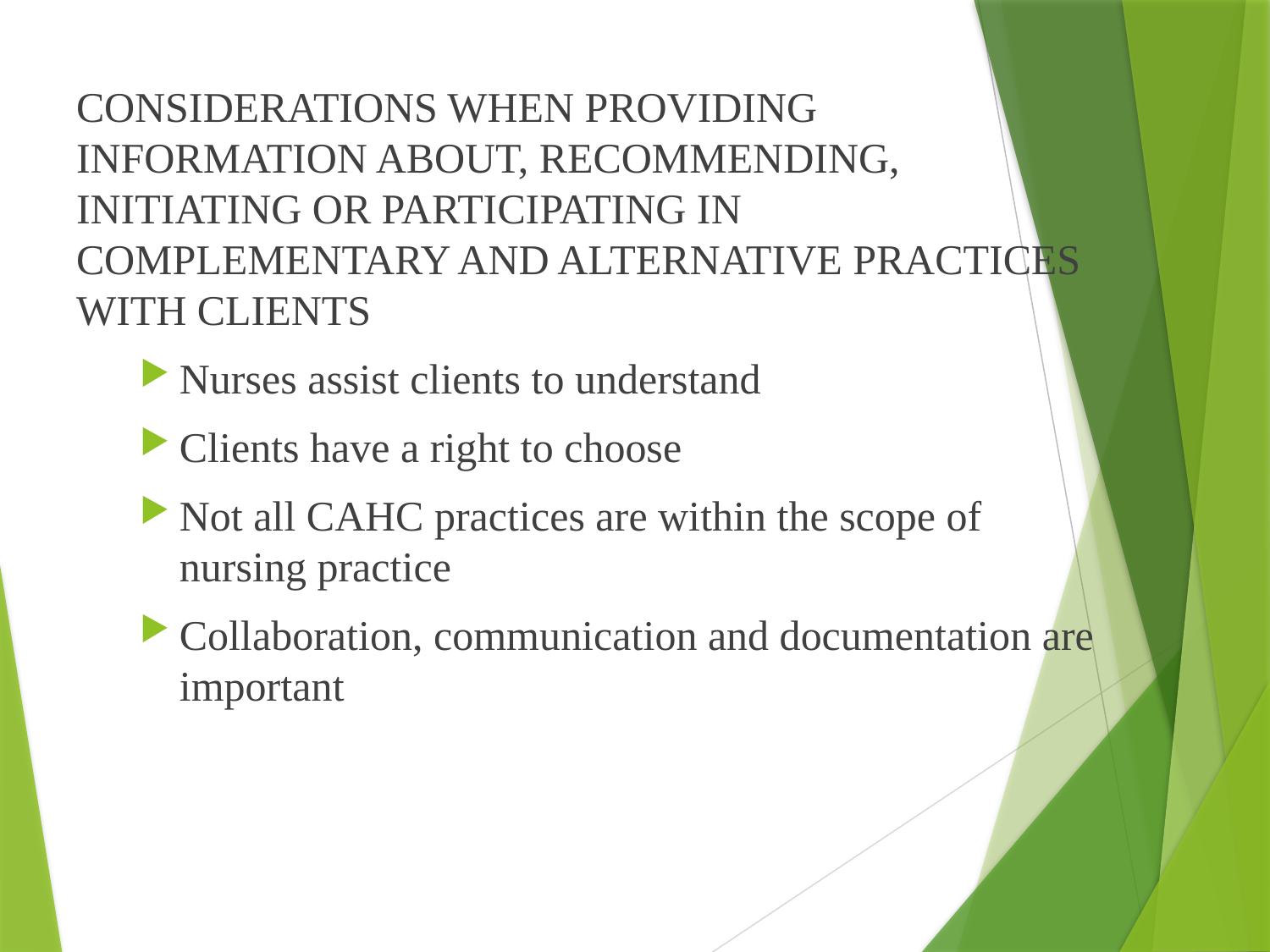

CONSIDERATIONS WHEN PROVIDING INFORMATION ABOUT, RECOMMENDING, INITIATING OR PARTICIPATING IN COMPLEMENTARY AND ALTERNATIVE PRACTICES WITH CLIENTS
Nurses assist clients to understand
Clients have a right to choose
Not all CAHC practices are within the scope of nursing practice
Collaboration, communication and documentation are important